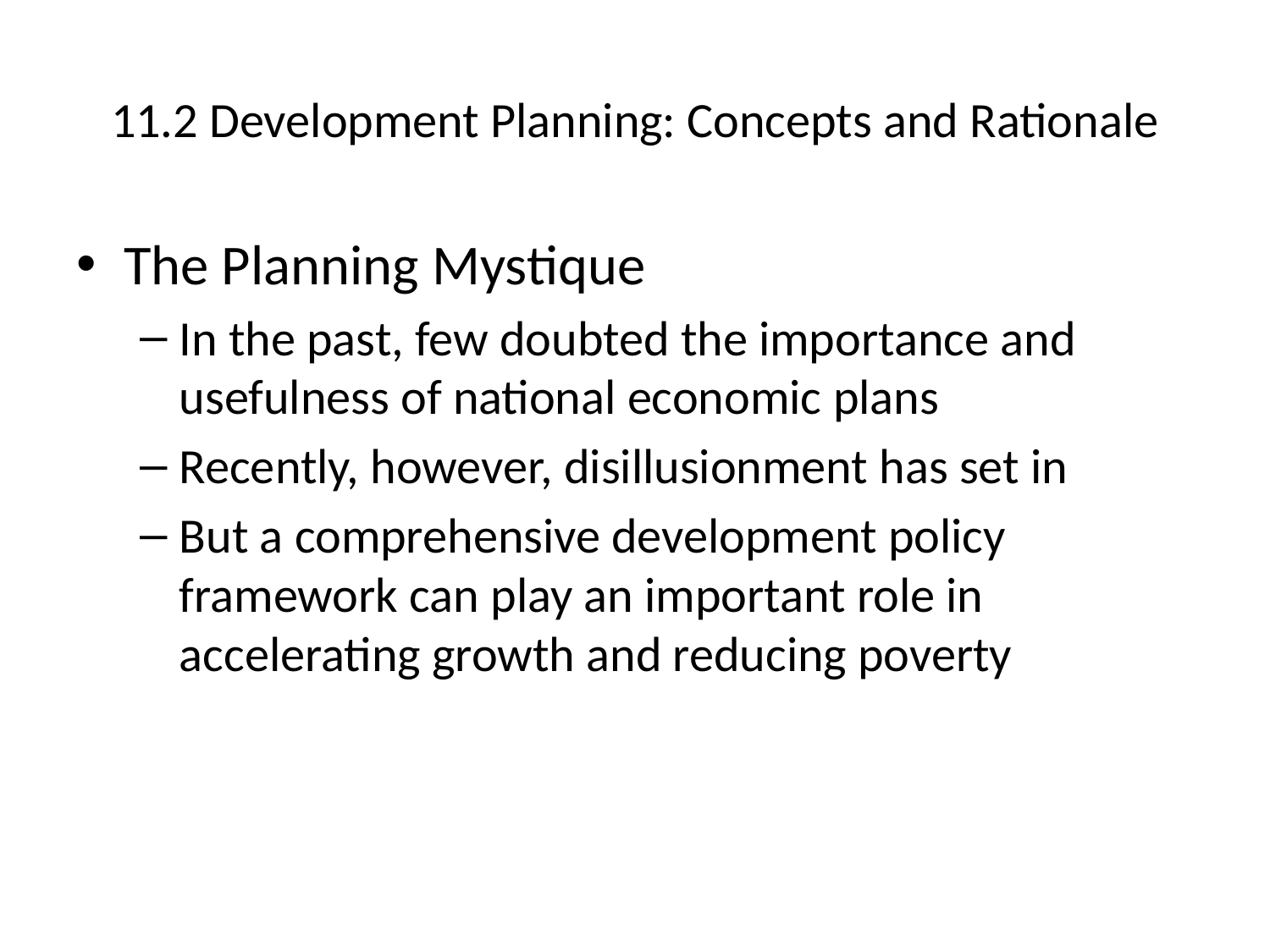

11.2 Development Planning: Concepts and Rationale
The Planning Mystique
In the past, few doubted the importance and usefulness of national economic plans
Recently, however, disillusionment has set in
But a comprehensive development policy framework can play an important role in accelerating growth and reducing poverty